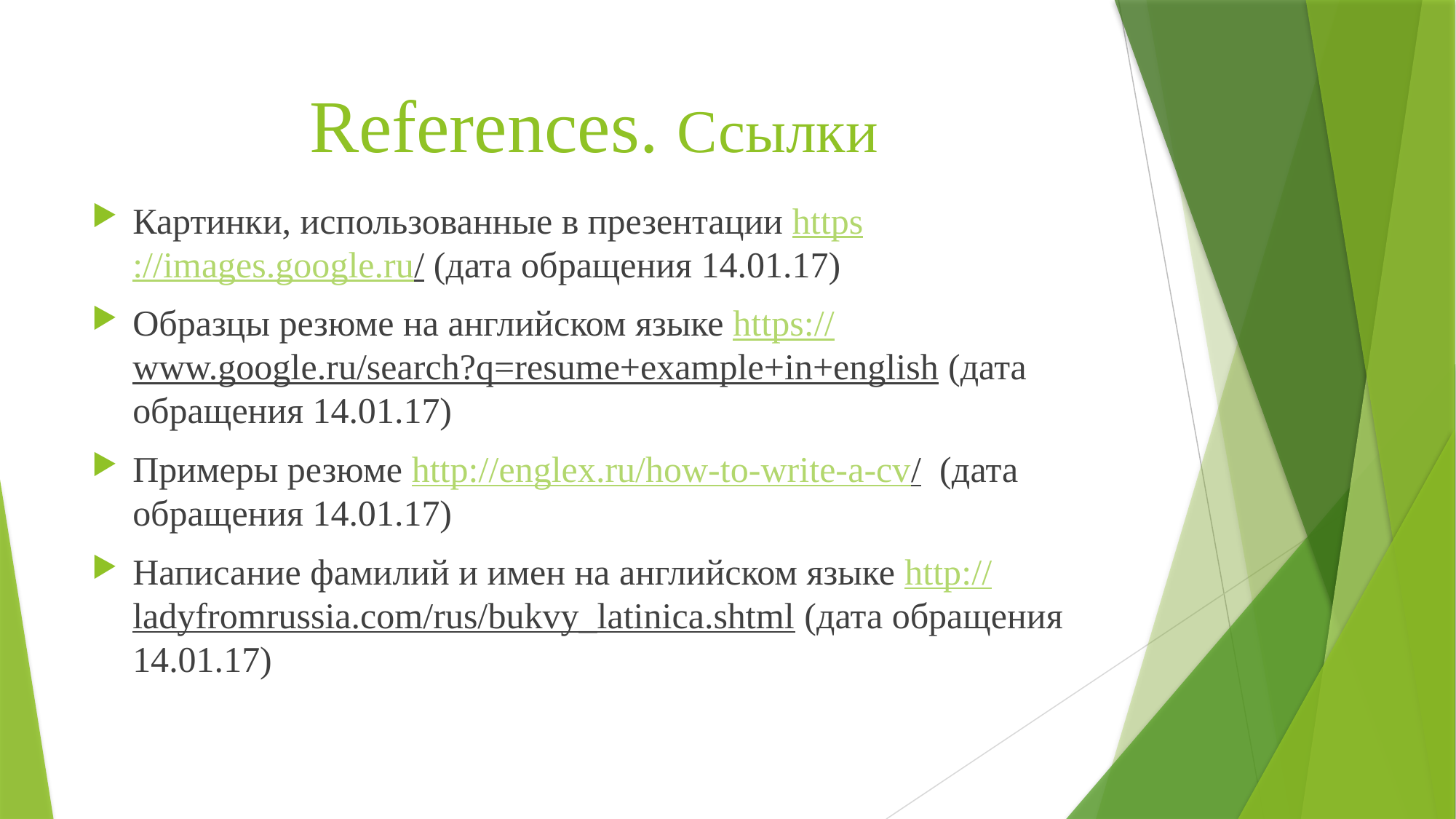

# References. Ссылки
Картинки, использованные в презентации https://images.google.ru/ (дата обращения 14.01.17)
Образцы резюме на английском языке https://www.google.ru/search?q=resume+example+in+english (дата обращения 14.01.17)
Примеры резюме http://englex.ru/how-to-write-a-cv/  (дата обращения 14.01.17)
Написание фамилий и имен на английском языке http://ladyfromrussia.com/rus/bukvy_latinica.shtml (дата обращения 14.01.17)